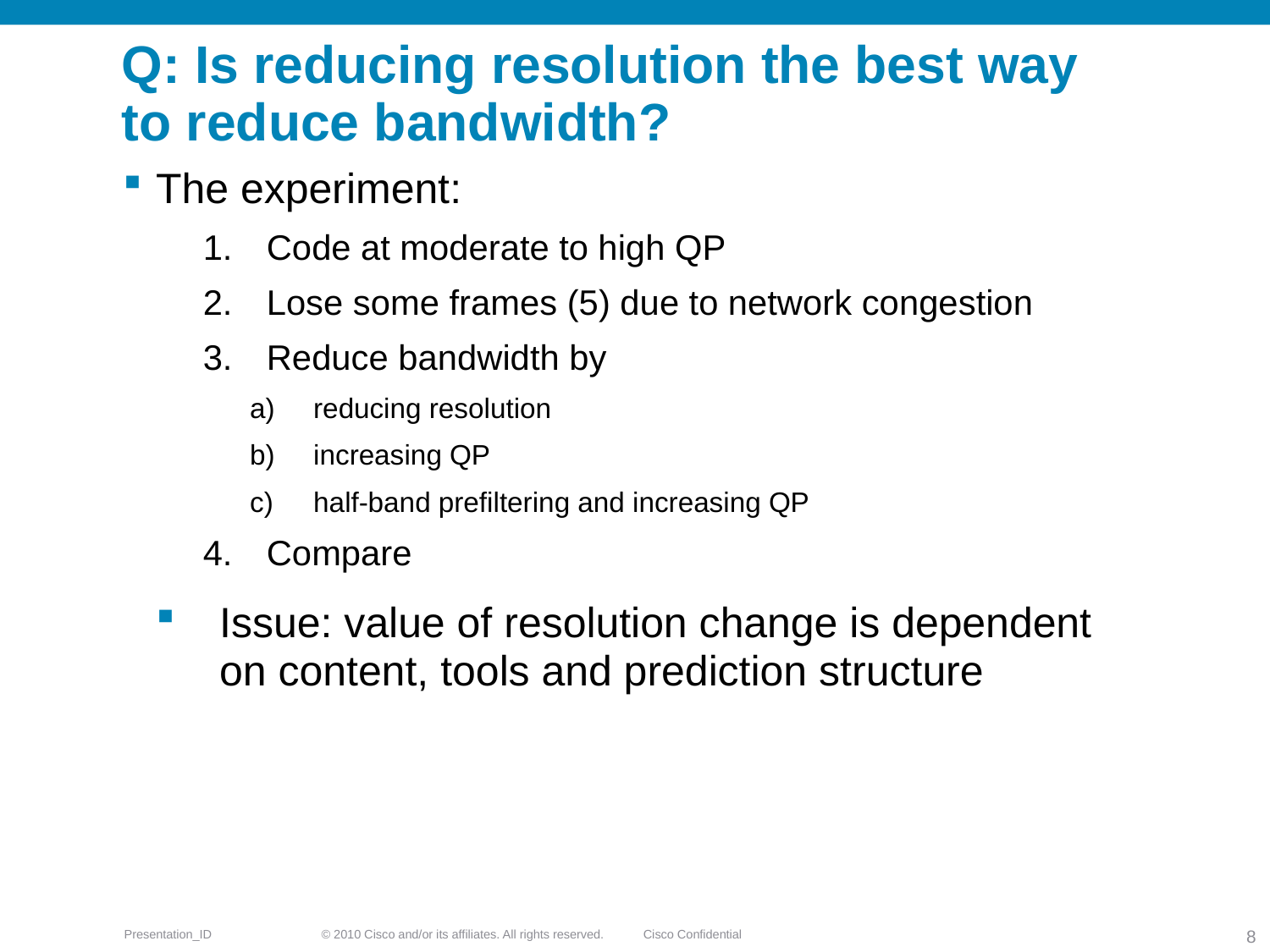

# Q: Is reducing resolution the best way to reduce bandwidth?
The experiment:
Code at moderate to high QP
Lose some frames (5) due to network congestion
Reduce bandwidth by
reducing resolution
increasing QP
half-band prefiltering and increasing QP
Compare
Issue: value of resolution change is dependent on content, tools and prediction structure